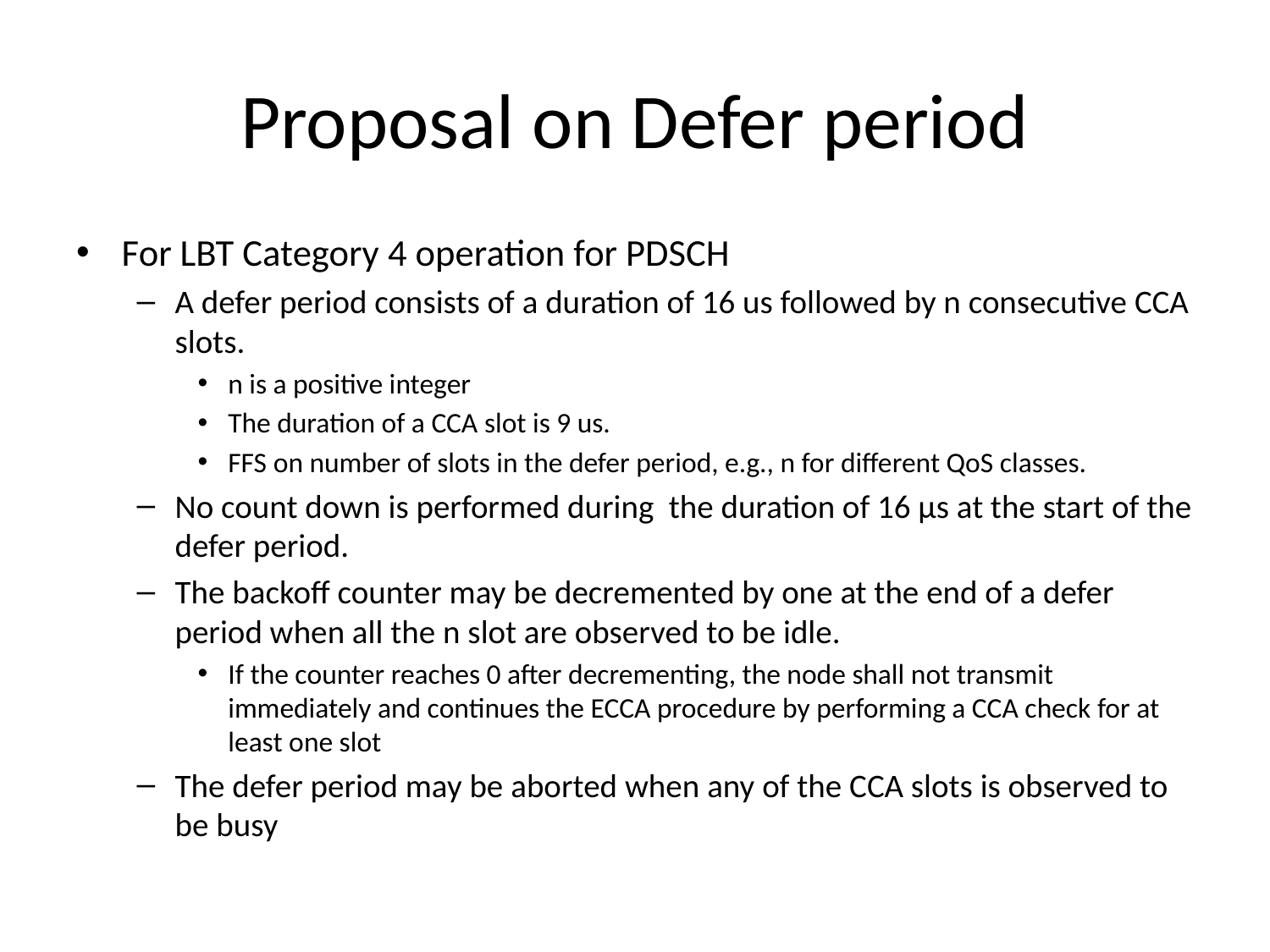

# Proposal on Defer period
For LBT Category 4 operation for PDSCH
A defer period consists of a duration of 16 us followed by n consecutive CCA slots.
n is a positive integer
The duration of a CCA slot is 9 us.
FFS on number of slots in the defer period, e.g., n for different QoS classes.
No count down is performed during  the duration of 16 µs at the start of the defer period.
The backoff counter may be decremented by one at the end of a defer period when all the n slot are observed to be idle.
If the counter reaches 0 after decrementing, the node shall not transmit immediately and continues the ECCA procedure by performing a CCA check for at least one slot
The defer period may be aborted when any of the CCA slots is observed to be busy